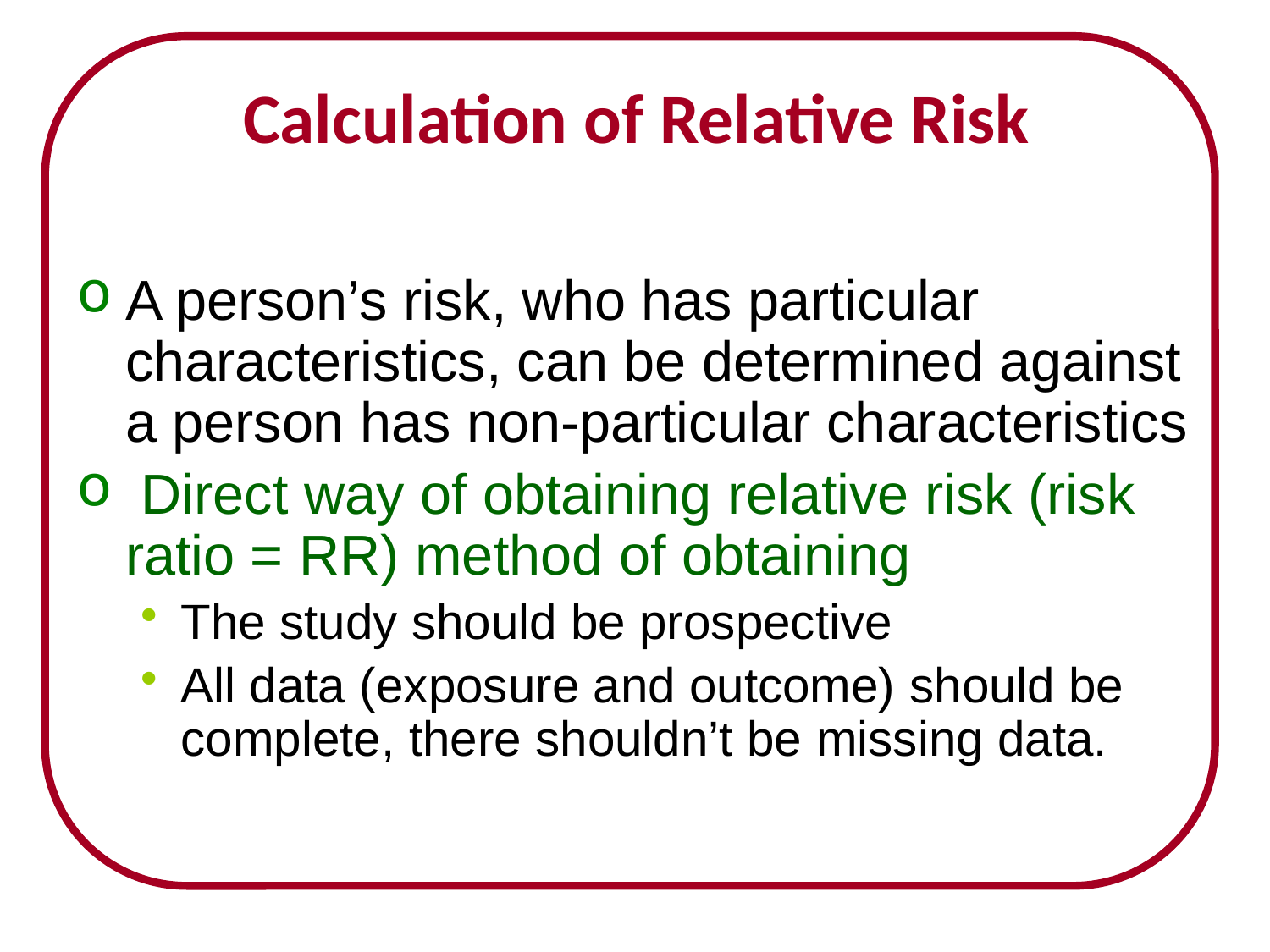

# Calculation of Relative Risk

A person’s risk, who has particular characteristics, can be determined against a person has non-particular characteristics
 Direct way of obtaining relative risk (risk ratio = RR) method of obtaining
The study should be prospective
All data (exposure and outcome) should be complete, there shouldn’t be missing data.